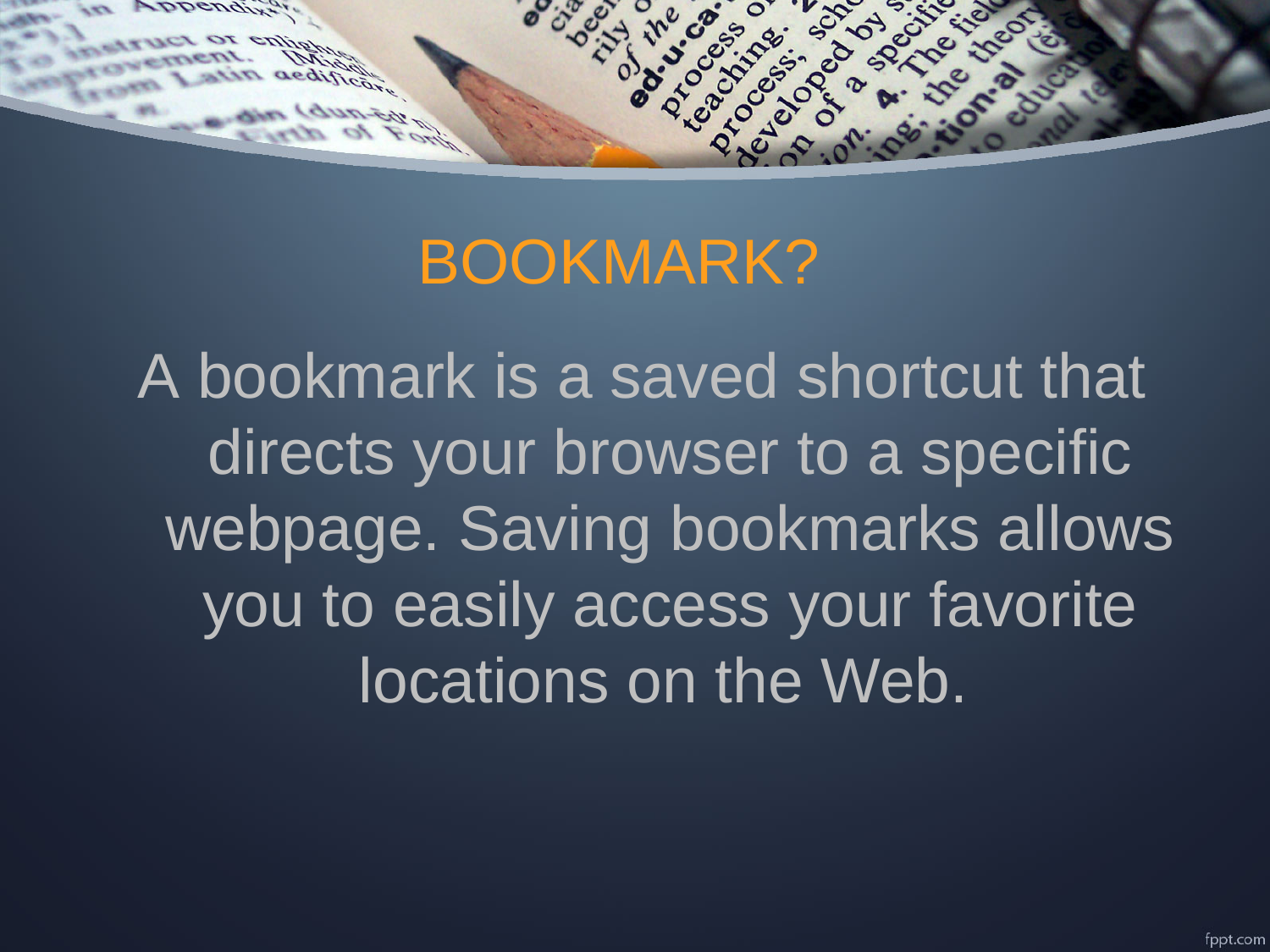

# BOOKMARK?
A bookmark is a saved shortcut that directs your browser to a specific webpage. Saving bookmarks allows you to easily access your favorite locations on the Web.